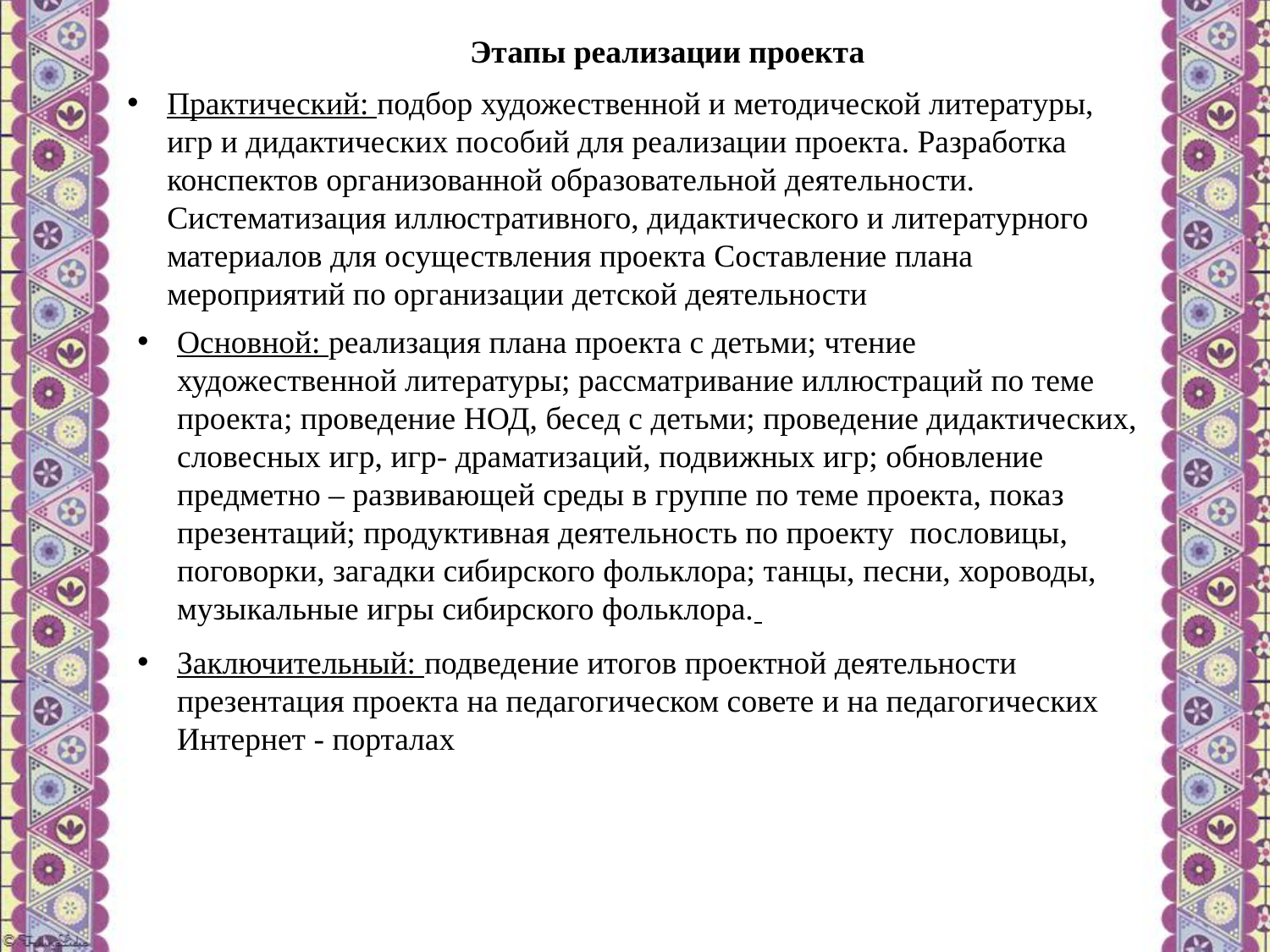

Этапы реализации проекта
Практический: подбор художественной и методической литературы, игр и дидактических пособий для реализации проекта. Разработка конспектов организованной образовательной деятельности. Систематизация иллюстративного, дидактического и литературного материалов для осуществления проекта Составление плана мероприятий по организации детской деятельности
Основной: реализация плана проекта с детьми; чтение художественной литературы; рассматривание иллюстраций по теме проекта; проведение НОД, бесед с детьми; проведение дидактических, словесных игр, игр- драматизаций, подвижных игр; обновление предметно – развивающей среды в группе по теме проекта, показ презентаций; продуктивная деятельность по проекту  пословицы, поговорки, загадки сибирского фольклора; танцы, песни, хороводы, музыкальные игры сибирского фольклора.
Заключительный: подведение итогов проектной деятельности презентация проекта на педагогическом совете и на педагогических Интернет - порталах